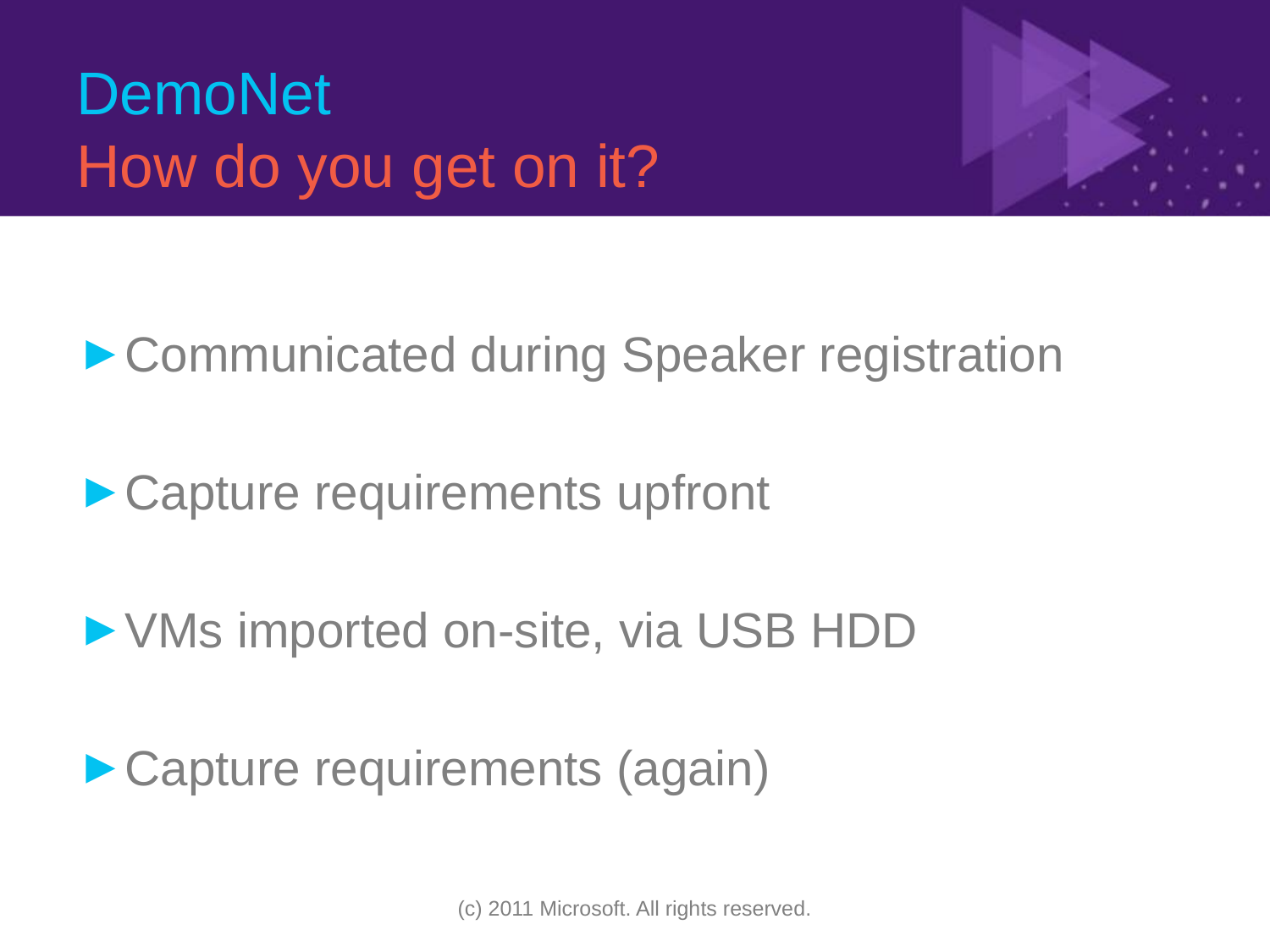

# DemoNet How do you get on it?
Communicated during Speaker registration

Capture requirements upfront

VMs imported on-site, via USB HDD

Capture requirements (again)
(c) 2011 Microsoft. All rights reserved.